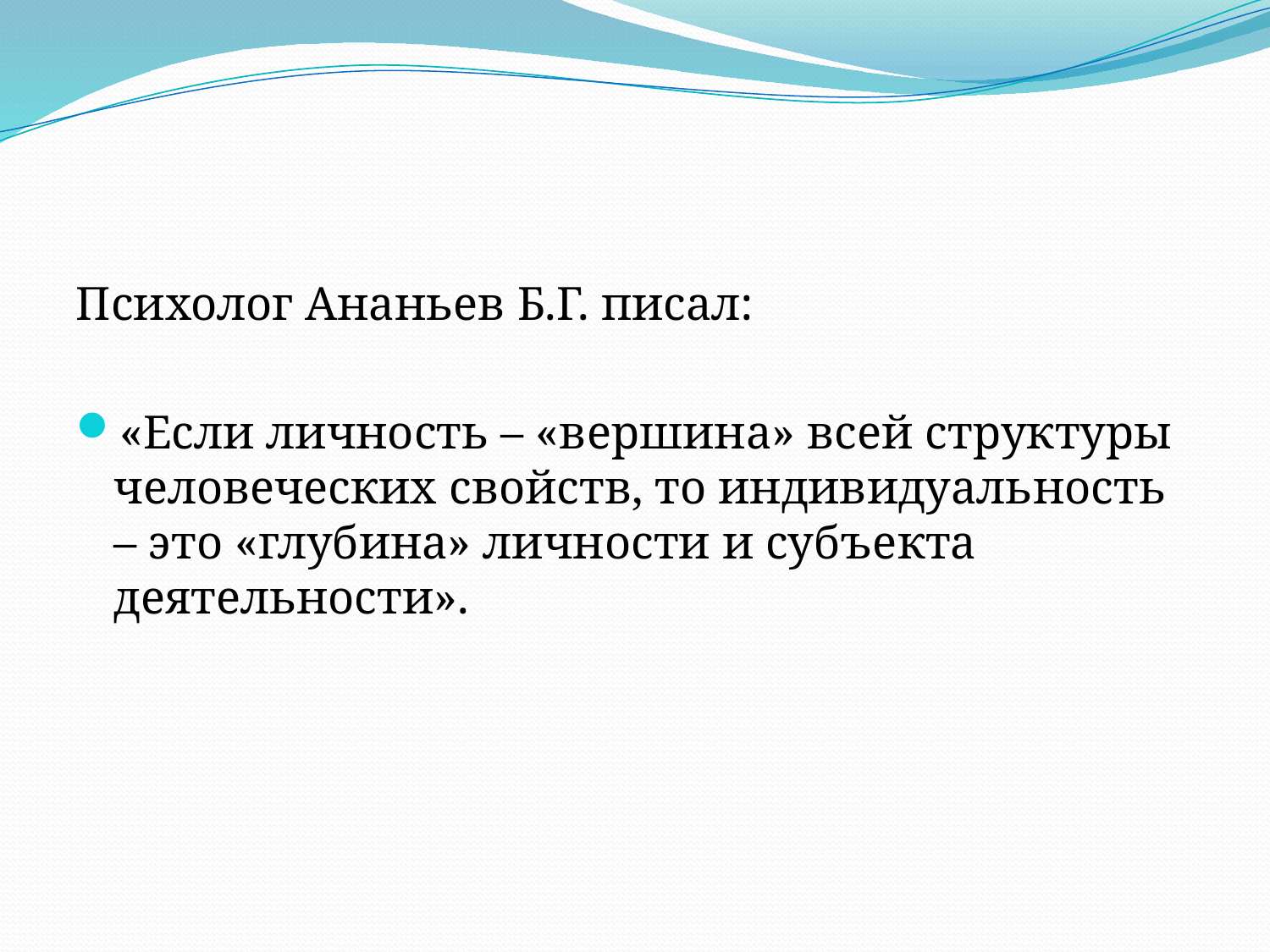

#
Психолог Ананьев Б.Г. писал:

«Если личность – «вершина» всей структуры человеческих свойств, то индивидуальность – это «глубина» личности и субъекта деятельности».